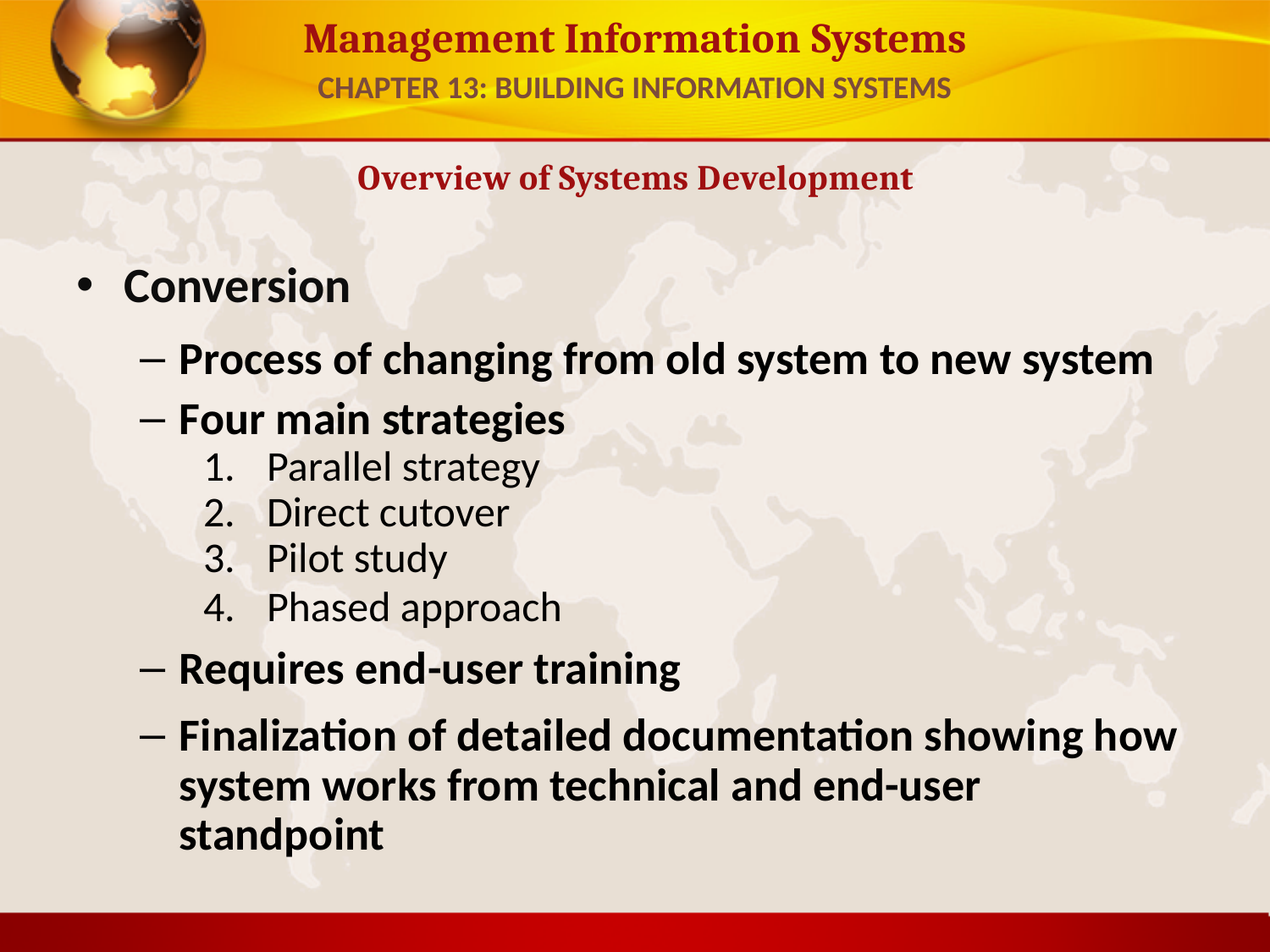

# CHAPTER 13: BUILDING INFORMATION SYSTEMS
Overview of Systems Development
Conversion
Process of changing from old system to new system
Four main strategies
Parallel strategy
Direct cutover
Pilot study
Phased approach
Requires end-user training
Finalization of detailed documentation showing how system works from technical and end-user standpoint